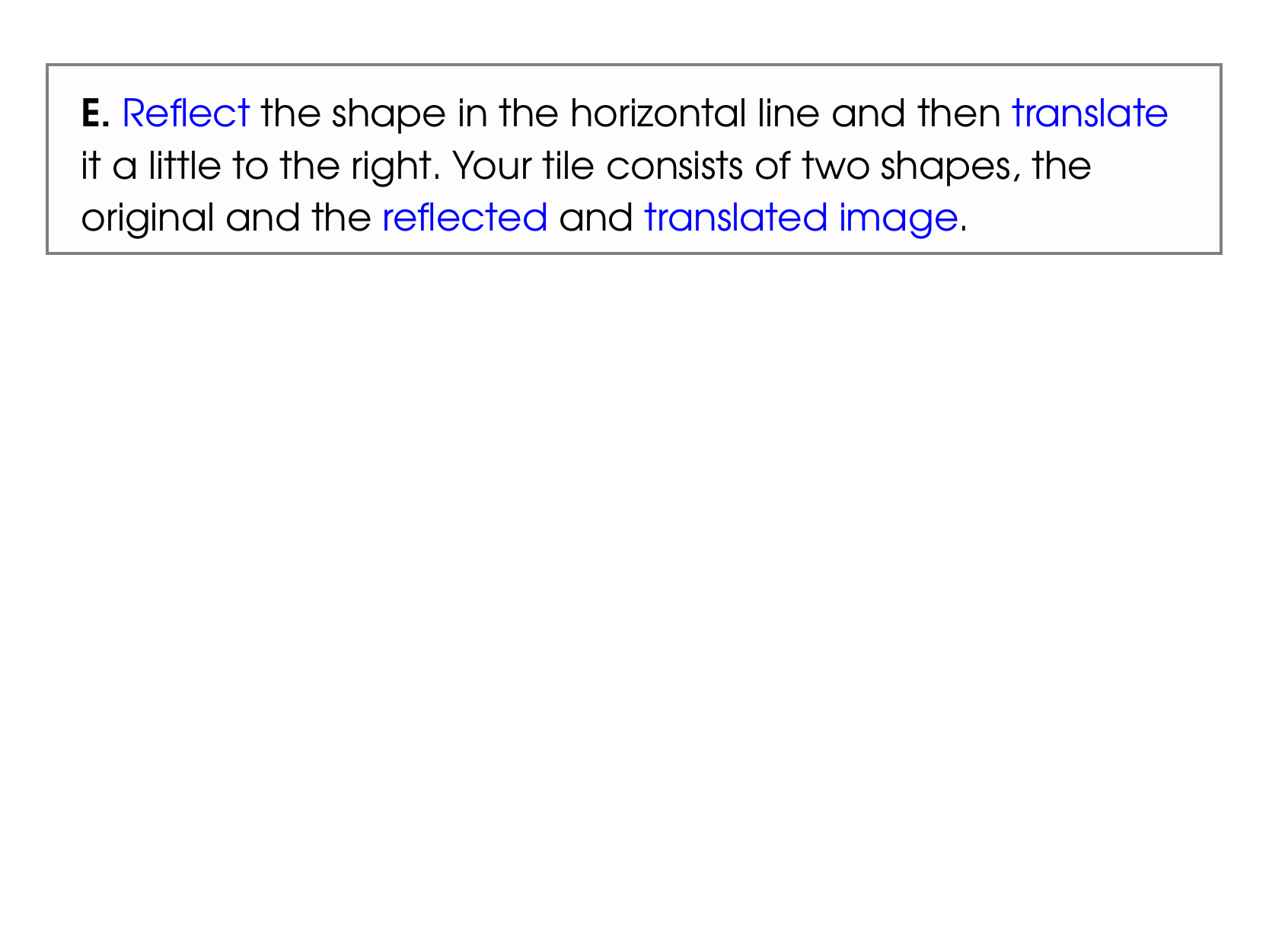

E. Reflect the shape in the horizontal line and then translate it a little to the right. Your tile consists of two shapes, the original and the reflected and translated image.